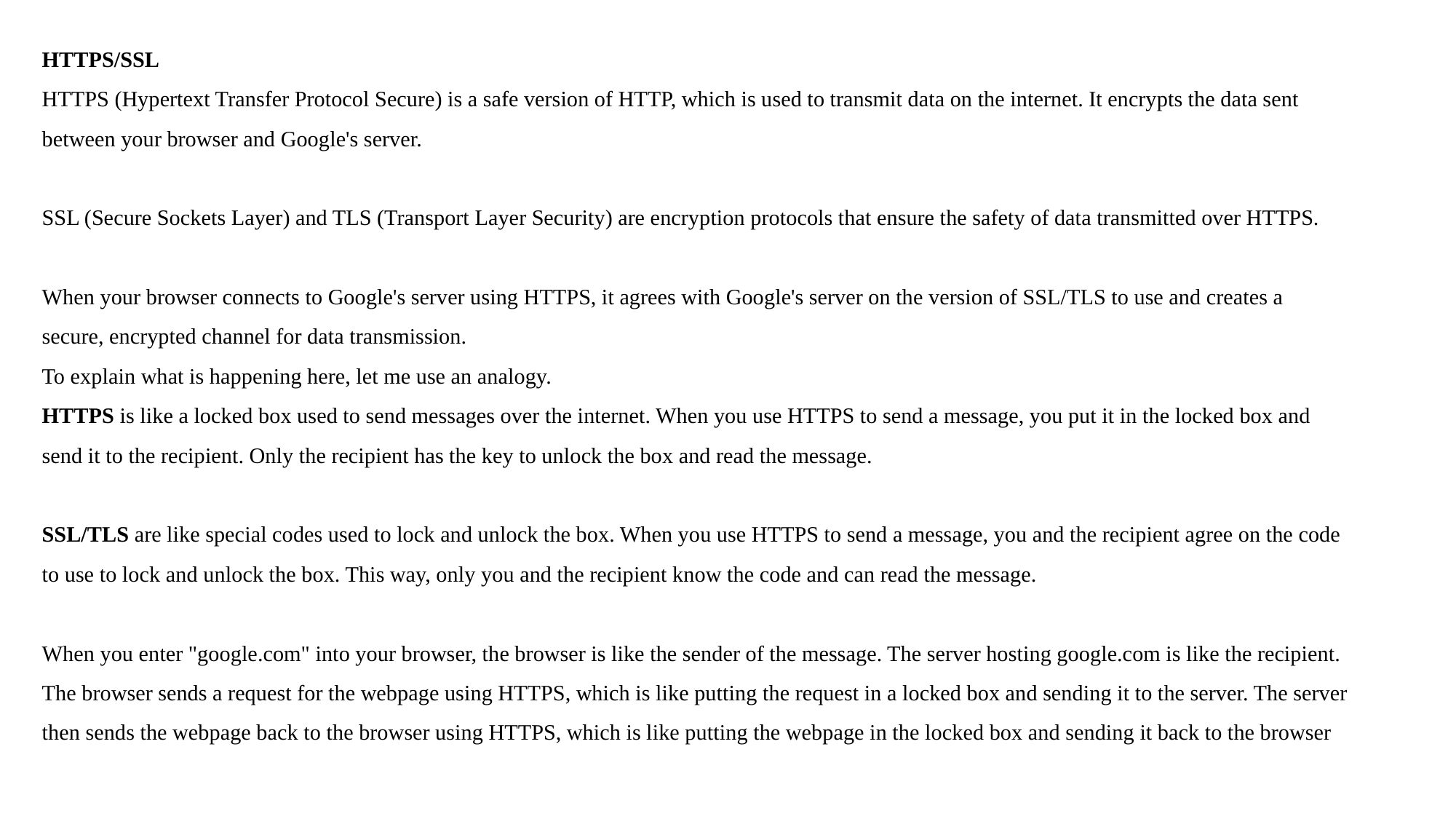

HTTPS/SSL
HTTPS (Hypertext Transfer Protocol Secure) is a safe version of HTTP, which is used to transmit data on the internet. It encrypts the data sent between your browser and Google's server.

SSL (Secure Sockets Layer) and TLS (Transport Layer Security) are encryption protocols that ensure the safety of data transmitted over HTTPS.

When your browser connects to Google's server using HTTPS, it agrees with Google's server on the version of SSL/TLS to use and creates a secure, encrypted channel for data transmission.
To explain what is happening here, let me use an analogy.
HTTPS is like a locked box used to send messages over the internet. When you use HTTPS to send a message, you put it in the locked box and send it to the recipient. Only the recipient has the key to unlock the box and read the message.

SSL/TLS are like special codes used to lock and unlock the box. When you use HTTPS to send a message, you and the recipient agree on the code to use to lock and unlock the box. This way, only you and the recipient know the code and can read the message.

When you enter "google.com" into your browser, the browser is like the sender of the message. The server hosting google.com is like the recipient. The browser sends a request for the webpage using HTTPS, which is like putting the request in a locked box and sending it to the server. The server then sends the webpage back to the browser using HTTPS, which is like putting the webpage in the locked box and sending it back to the browser